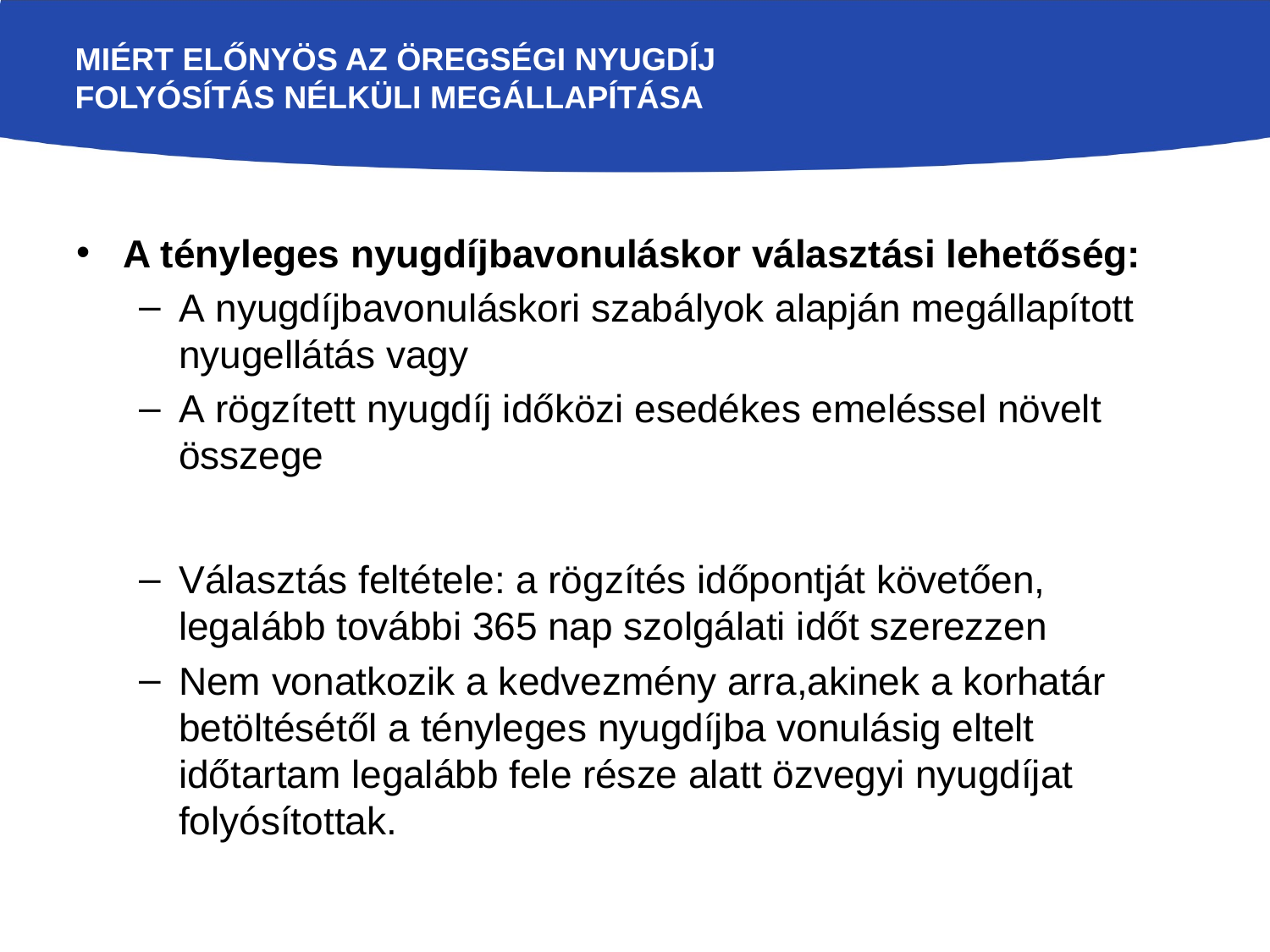

# Miért előnyös az öregségi nyugdíj folyósítás nélküli megállapítása
A tényleges nyugdíjbavonuláskor választási lehetőség:
A nyugdíjbavonuláskori szabályok alapján megállapított nyugellátás vagy
A rögzített nyugdíj időközi esedékes emeléssel növelt összege

Választás feltétele: a rögzítés időpontját követően, legalább további 365 nap szolgálati időt szerezzen
Nem vonatkozik a kedvezmény arra,akinek a korhatár betöltésétől a tényleges nyugdíjba vonulásig eltelt időtartam legalább fele része alatt özvegyi nyugdíjat folyósítottak.